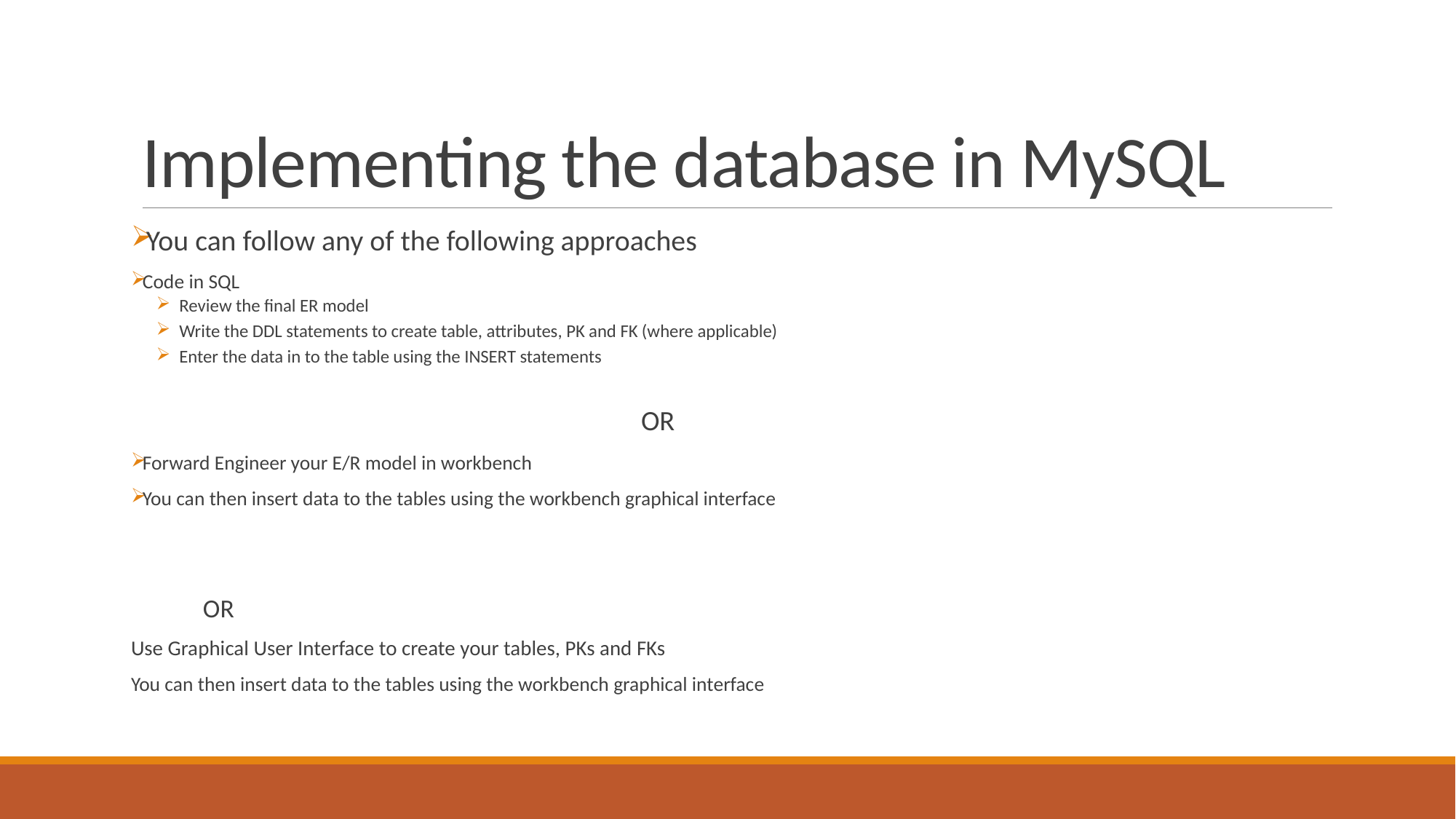

# Implementing the database in MySQL
You can follow any of the following approaches
Code in SQL
Review the final ER model
Write the DDL statements to create table, attributes, PK and FK (where applicable)
Enter the data in to the table using the INSERT statements

                                                   OR
Forward Engineer your E/R model in workbench
You can then insert data to the tables using the workbench graphical interface

						OR
Use Graphical User Interface to create your tables, PKs and FKs
You can then insert data to the tables using the workbench graphical interface